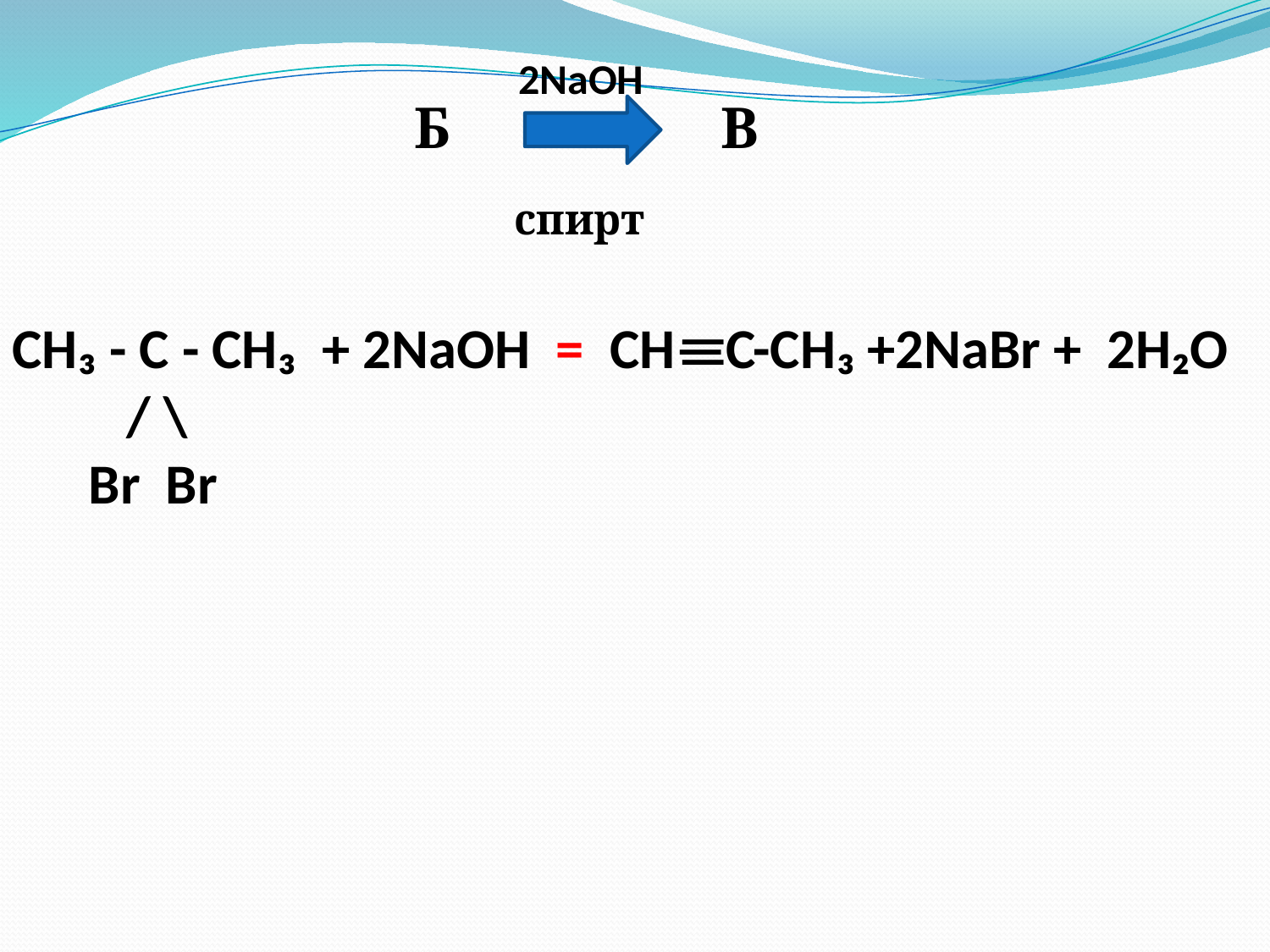

2NaOH
Б                                В

спирт
—
CH₃ - C - CH₃  + 2NaOH  =  CH—C-CH₃ +2NaBr +  2H₂O
         / \
      Br  Br

—